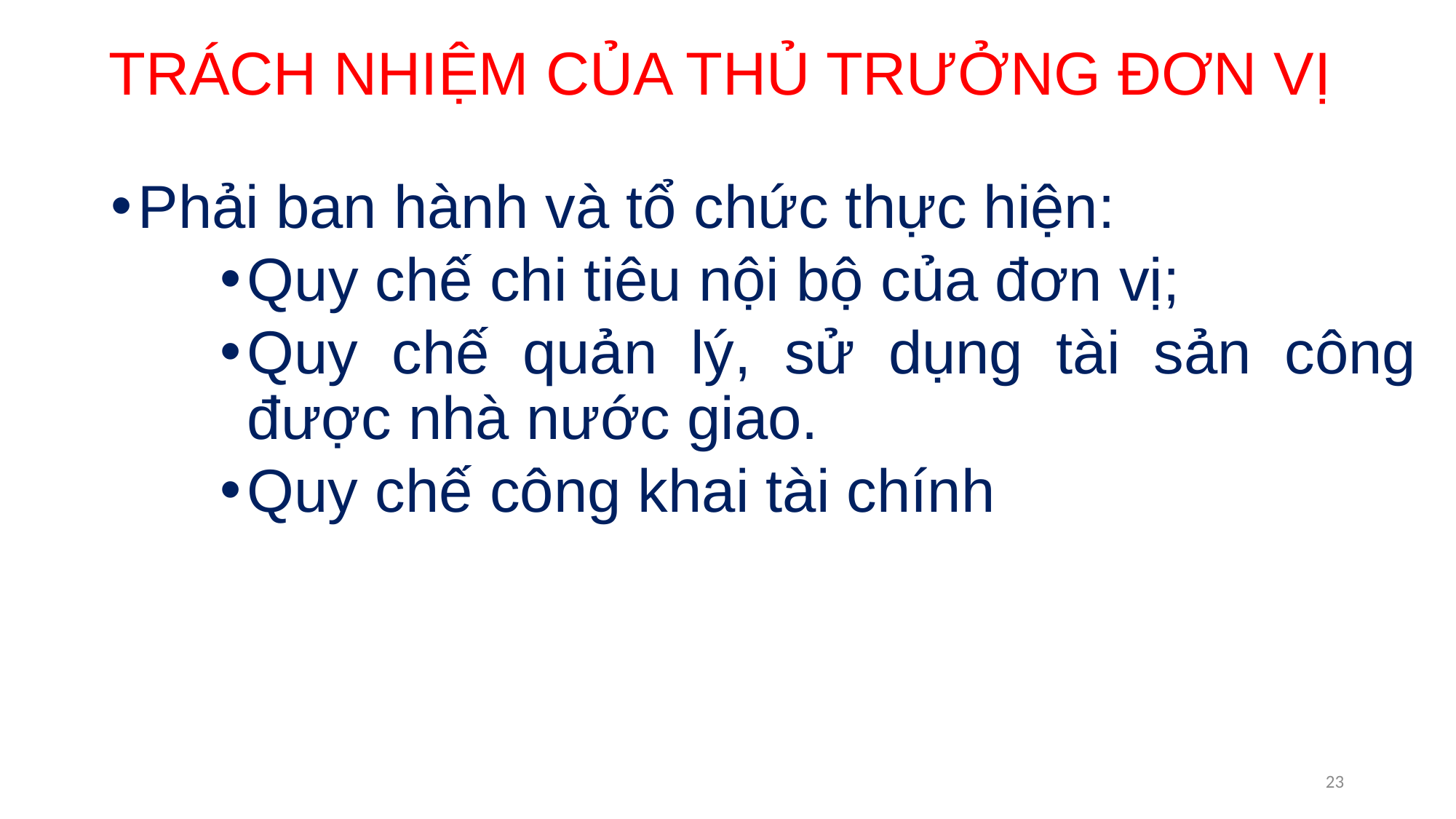

# TRÁCH NHIỆM CỦA THỦ TRƯỞNG ĐƠN VỊ
Phải ban hành và tổ chức thực hiện:
Quy chế chi tiêu nội bộ của đơn vị;
Quy chế quản lý, sử dụng tài sản công được nhà nước giao.
Quy chế công khai tài chính

23